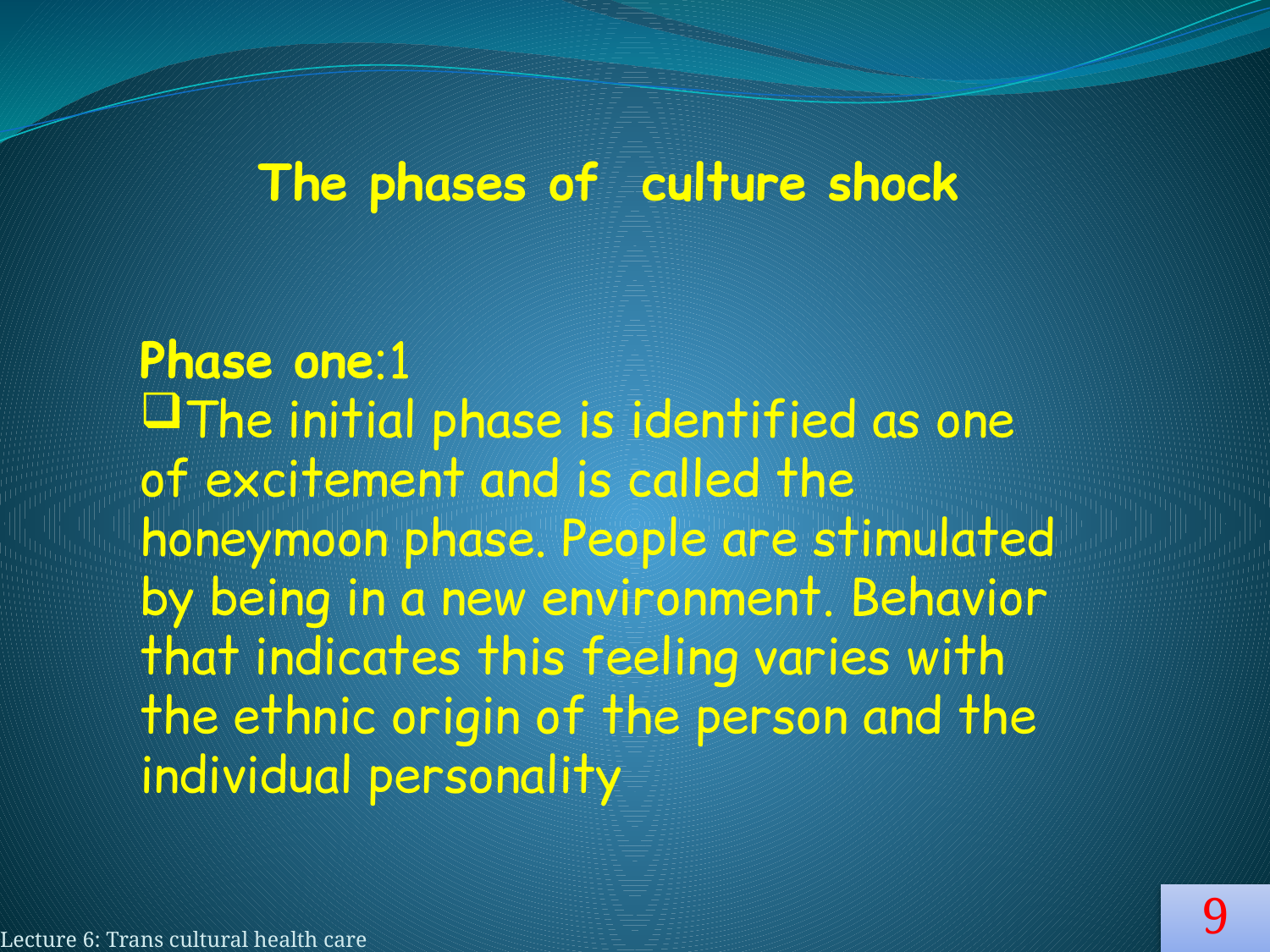

The phases of  culture shock

Phase one:1
The initial phase is identified as one of excitement and is called the honeymoon phase. People are stimulated by being in a new environment. Behavior that indicates this feeling varies with the ethnic origin of the person and the individual personality
#
9
Lecture 6: Trans cultural health care